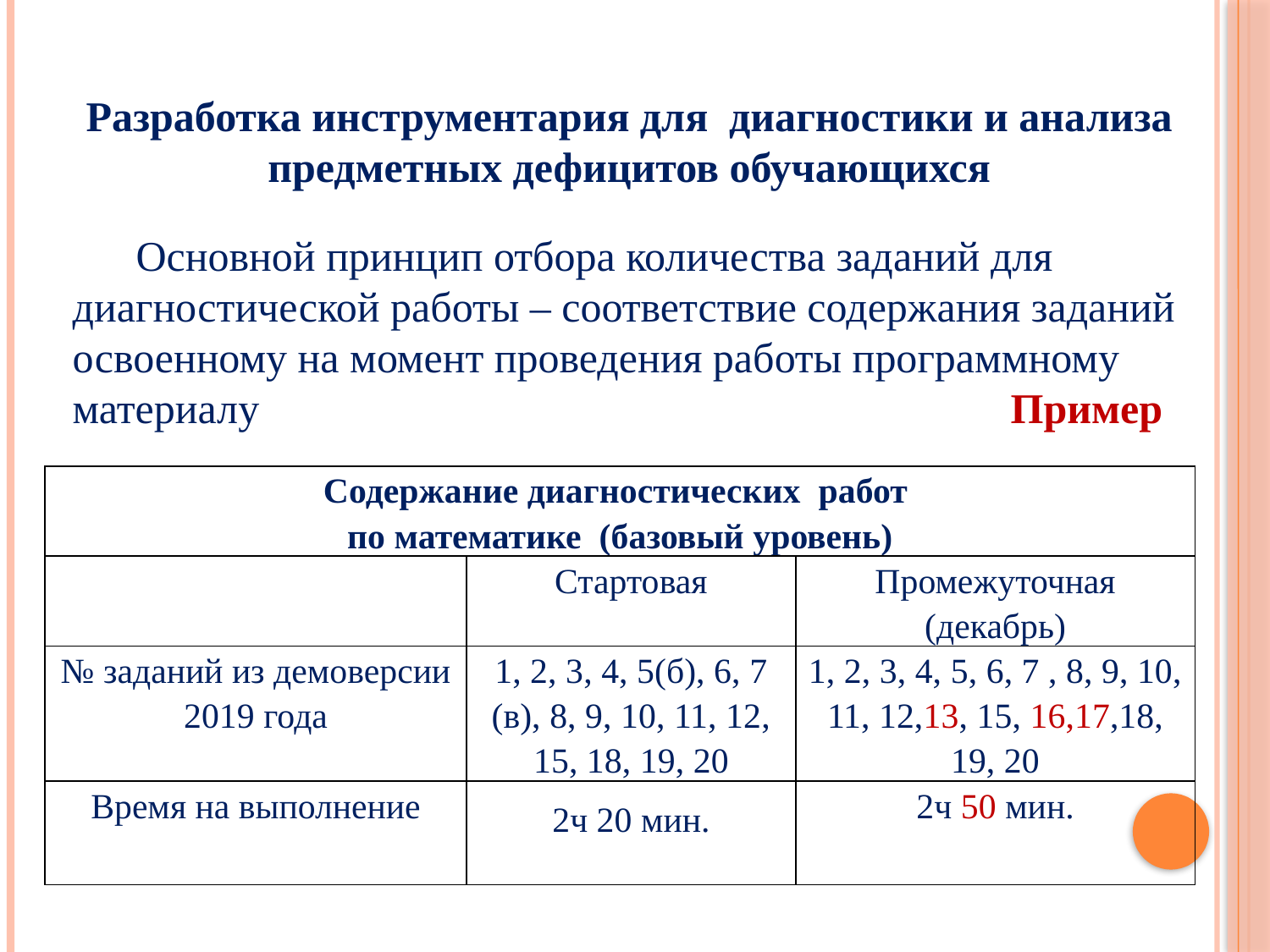

# Разработка инструментария для  диагностики и анализа предметных дефицитов обучающихся
Основной принцип отбора количества заданий для диагностической работы – соответствие содержания заданий освоенному на момент проведения работы программному материалу                                                                       Пример

| Содержание диагностических работ по математике (базовый уровень) |  |  |
| --- | --- | --- |
|  | Стартовая | Промежуточная (декабрь) |
| № заданий из демоверсии 2019 года | 1, 2, 3, 4, 5(б), 6, 7 (в), 8, 9, 10, 11, 12, 15, 18, 19, 20 | 1, 2, 3, 4, 5, 6, 7 , 8, 9, 10, 11, 12,13, 15, 16,17,18, 19, 20 |
| Время на выполнение | 2ч 20 мин. | 2ч 50 мин. |